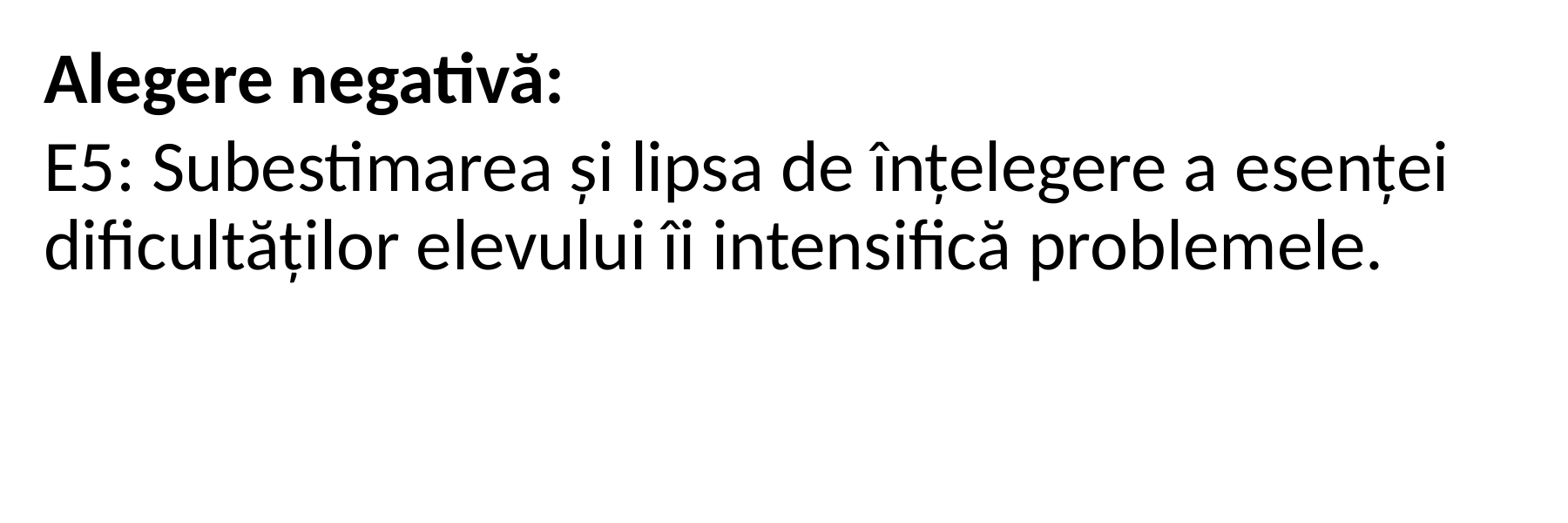

Alegere negativă:
E5: Subestimarea și lipsa de înțelegere a esenței dificultăților elevului îi intensifică problemele.